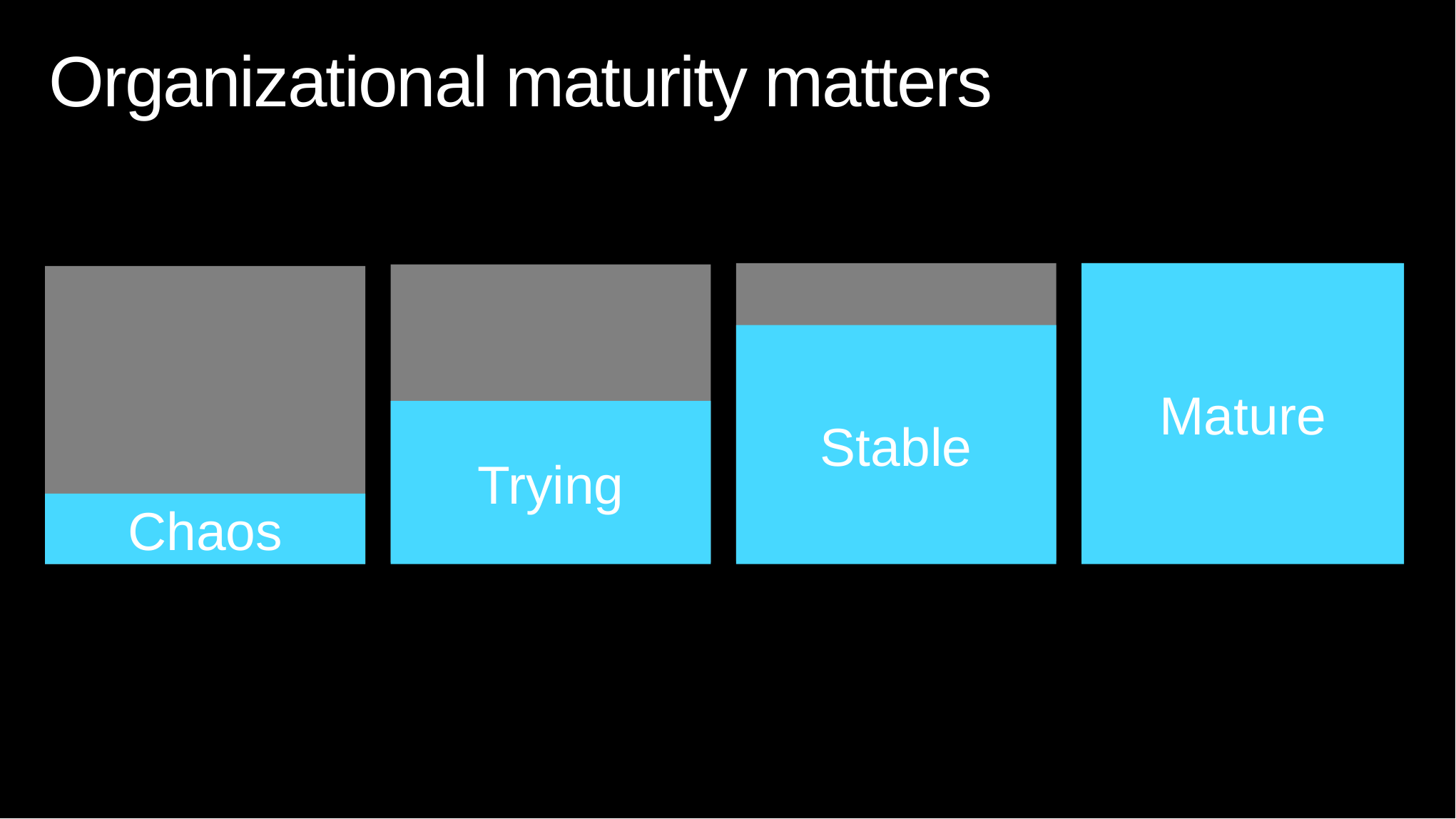

# Organizational maturity matters

Mature

Stable
Trying
Chaos